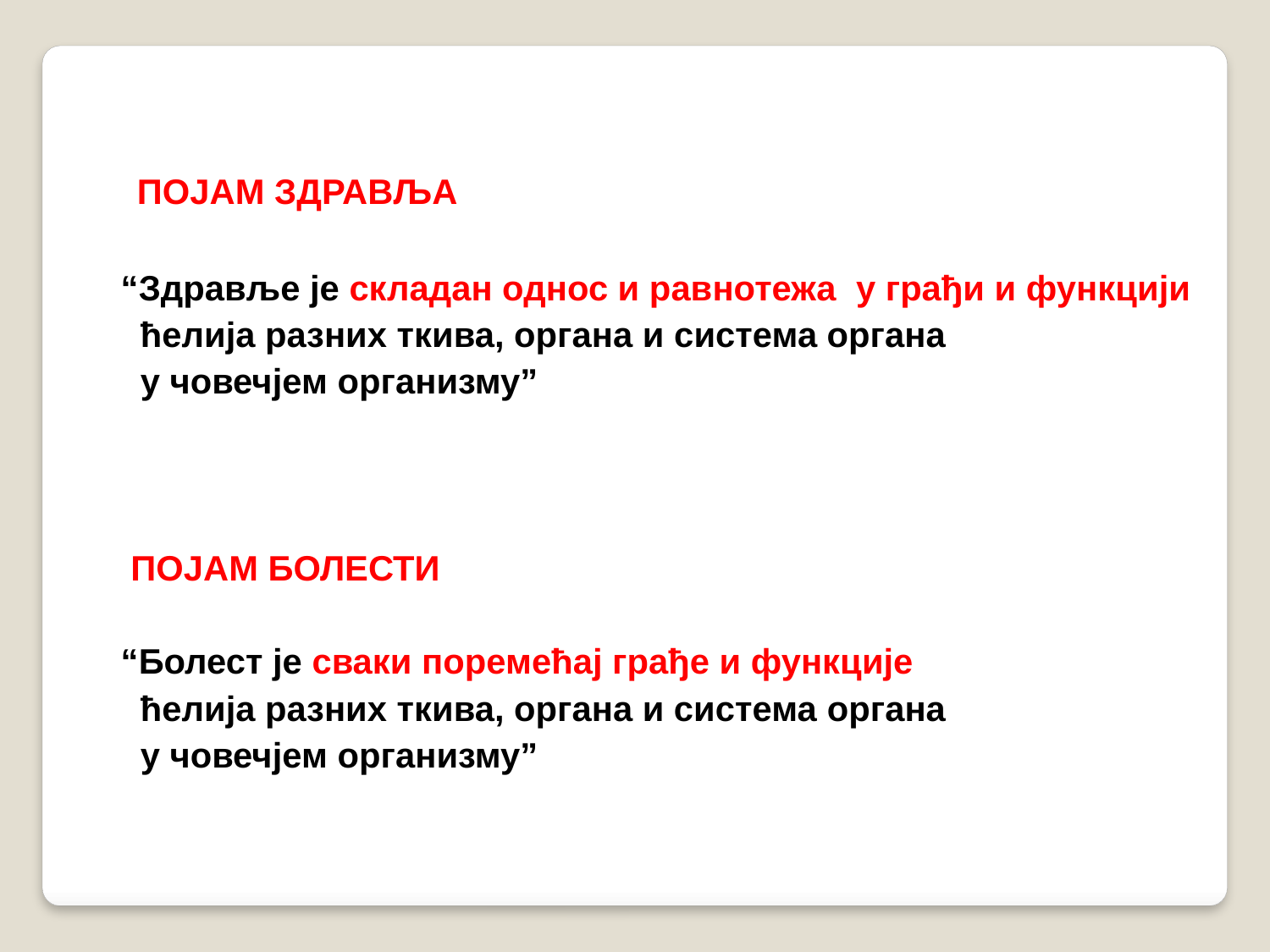

ПОЈАМ ЗДРАВЉА

    “Здравље је складан однос и равнотежа  у грађи и функцији
      ћелија разних ткива, органа и система органа
      у човечјем организму”

     ПОЈАМ БОЛЕСТИ

    “Болест је сваки поремећај грађе и функције
      ћелија разних ткива, органа и система органа
      у човечјем организму”